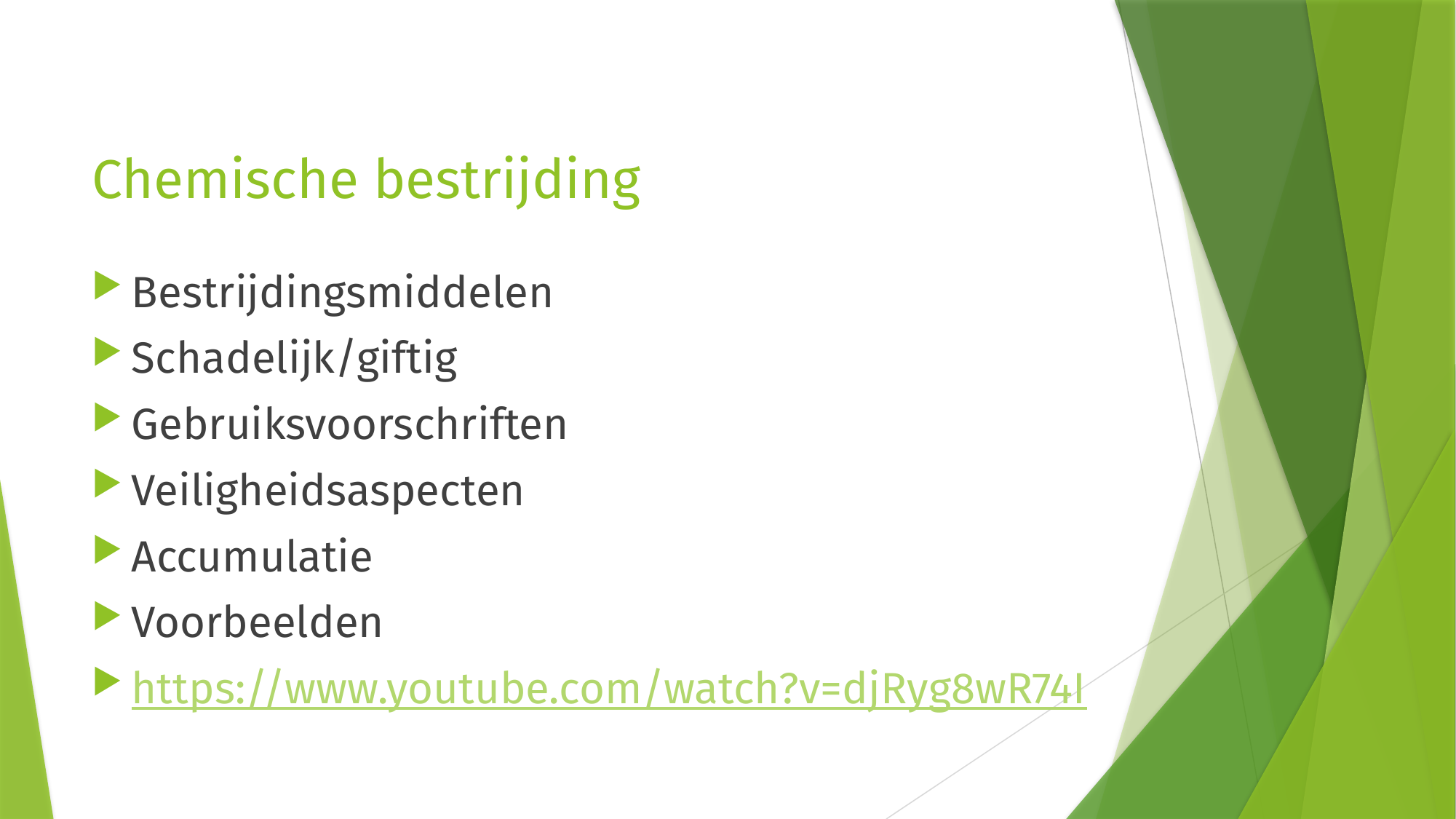

# Chemische bestrijding
Bestrijdingsmiddelen
Schadelijk/giftig
Gebruiksvoorschriften
Veiligheidsaspecten
Accumulatie
Voorbeelden
https://www.youtube.com/watch?v=djRyg8wR74I